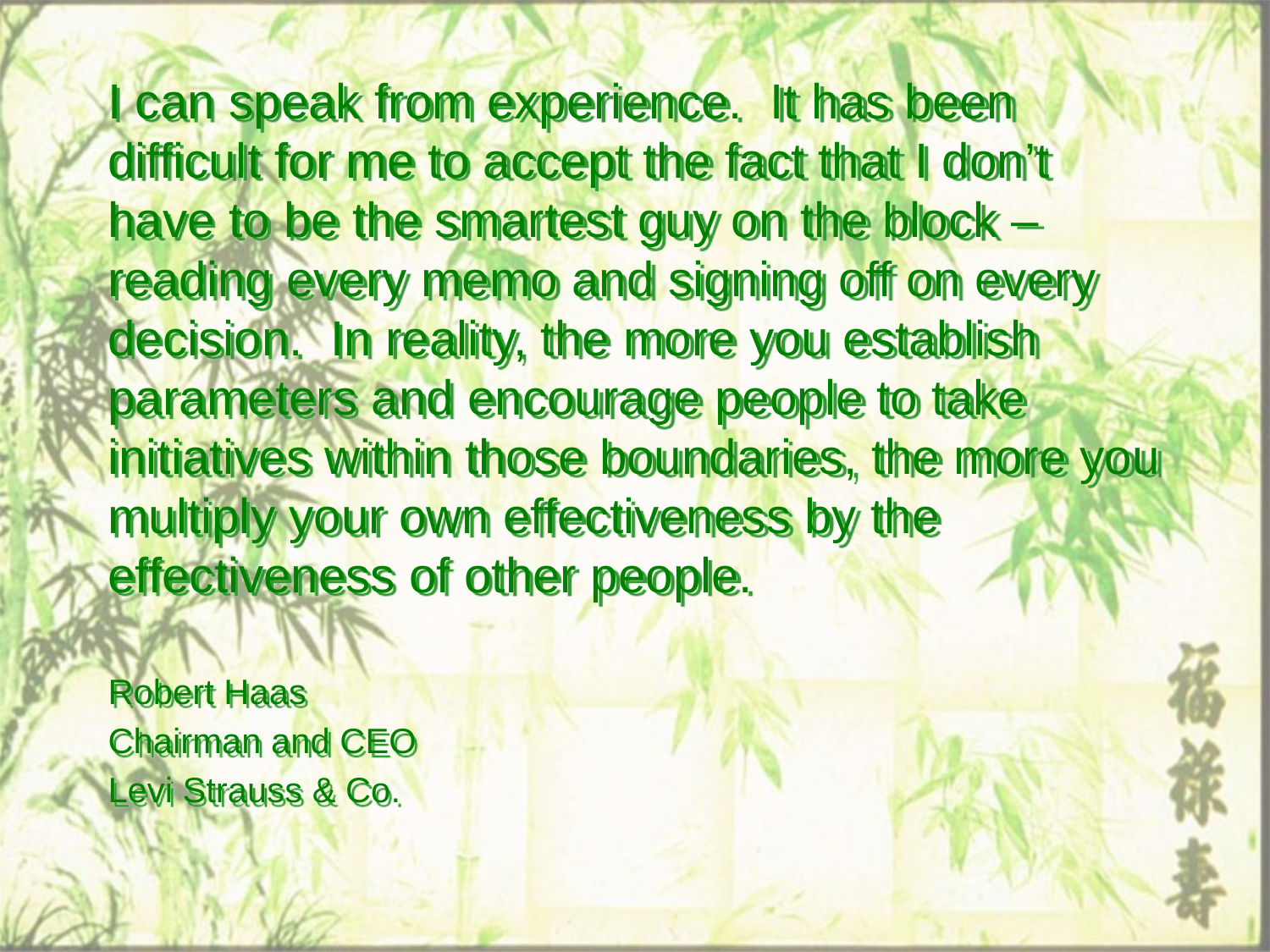

I can speak from experience.  It has been difficult for me to accept the fact that I don’t have to be the smartest guy on the block – reading every memo and signing off on every decision.  In reality, the more you establish parameters and encourage people to take initiatives within those boundaries, the more you multiply your own effectiveness by the effectiveness of other people.
Robert Haas
Chairman and CEO
Levi Strauss & Co.